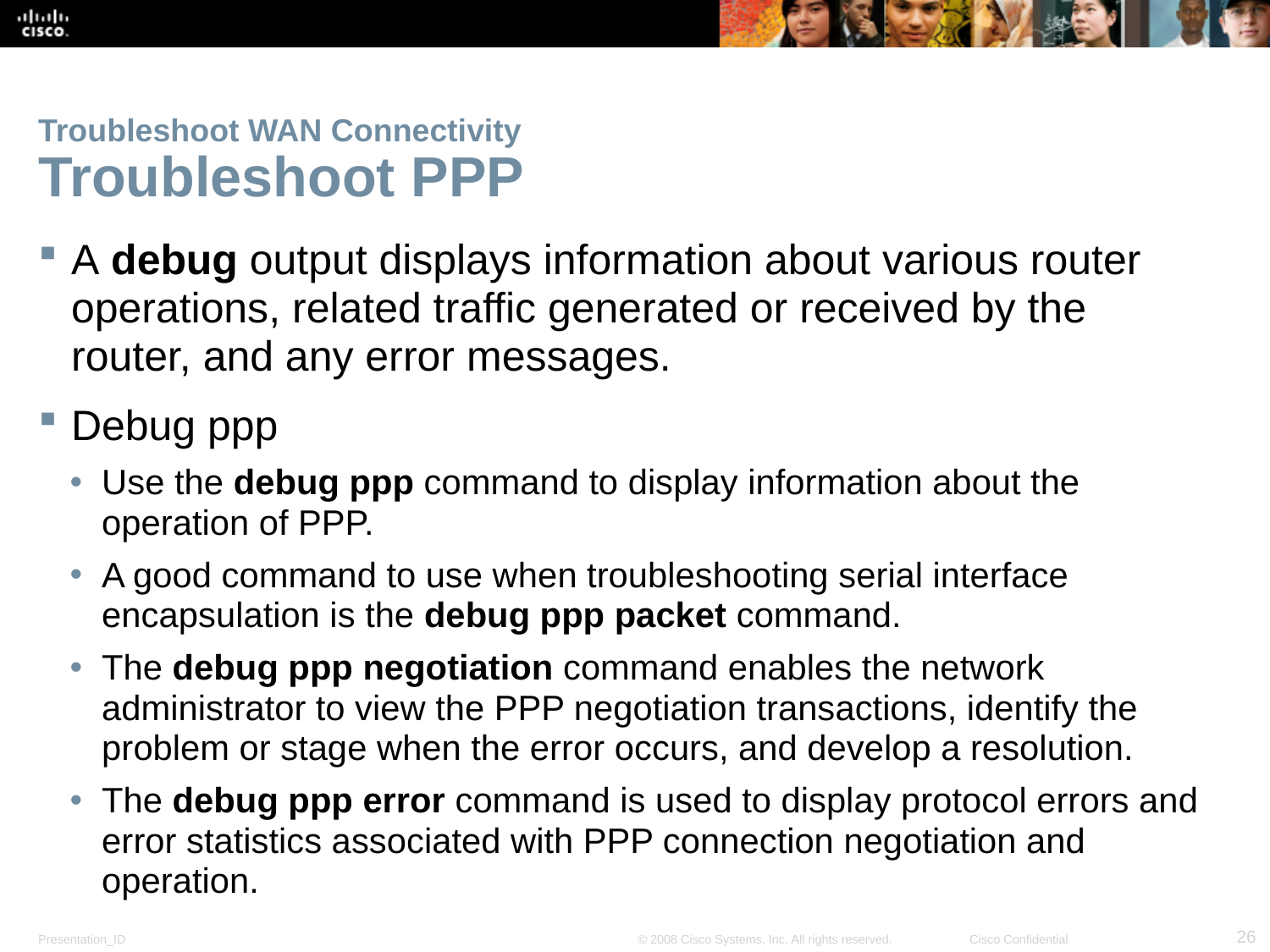

# Troubleshoot WAN Connectivity Troubleshoot PPP
A debug output displays information about various router operations, related traffic generated or received by the router, and any error messages.
Debug ppp
Use the debug ppp command to display information about the operation of PPP.
A good command to use when troubleshooting serial interface encapsulation is the debug ppp packet command.
The debug ppp negotiation command enables the network administrator to view the PPP negotiation transactions, identify the problem or stage when the error occurs, and develop a resolution.
The debug ppp error command is used to display protocol errors and error statistics associated with PPP connection negotiation and operation.